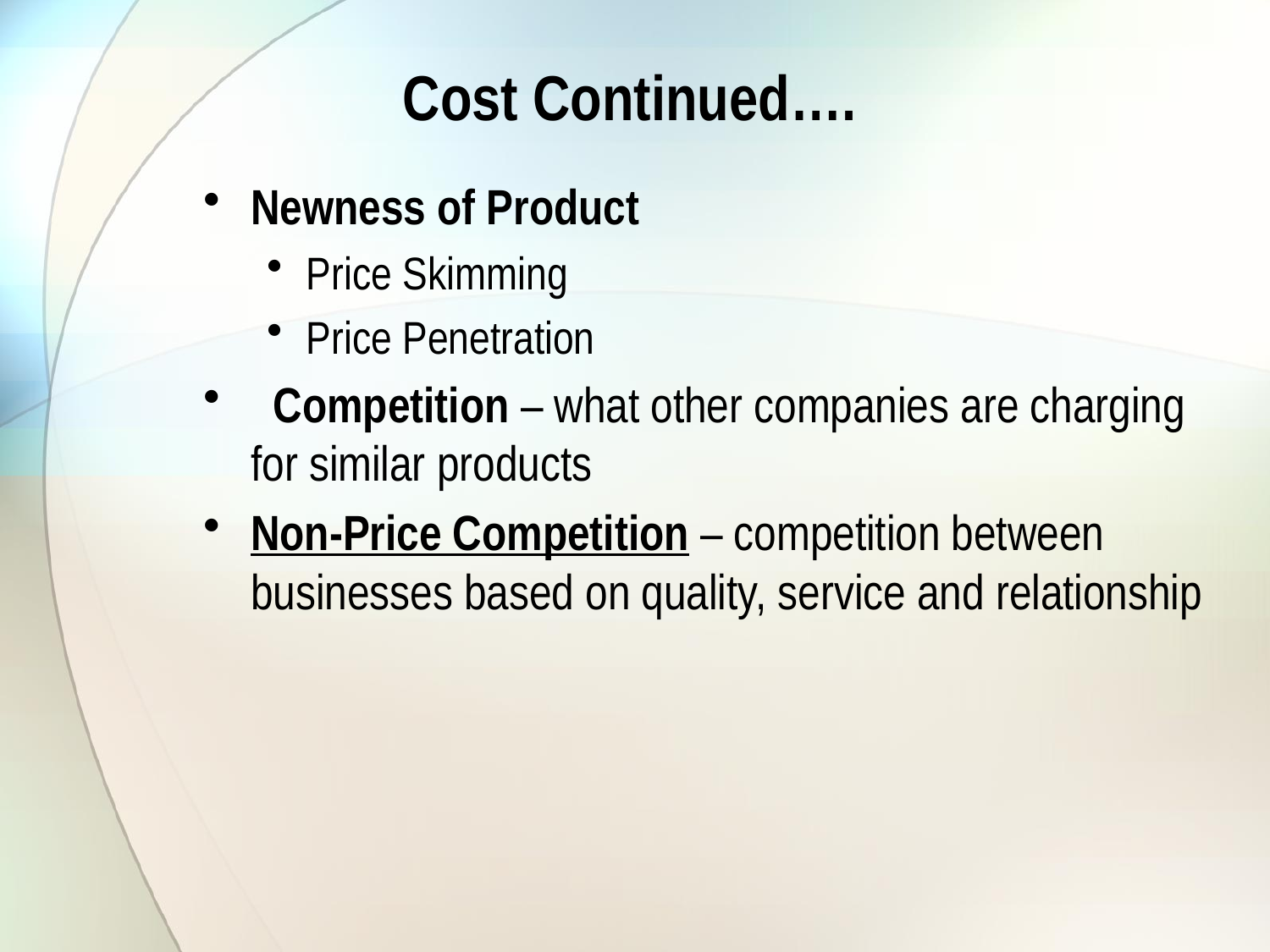

# Cost Continued….
Newness of Product
Price Skimming
Price Penetration
  Competition – what other companies are charging for similar products
Non-Price Competition – competition between businesses based on quality, service and relationship